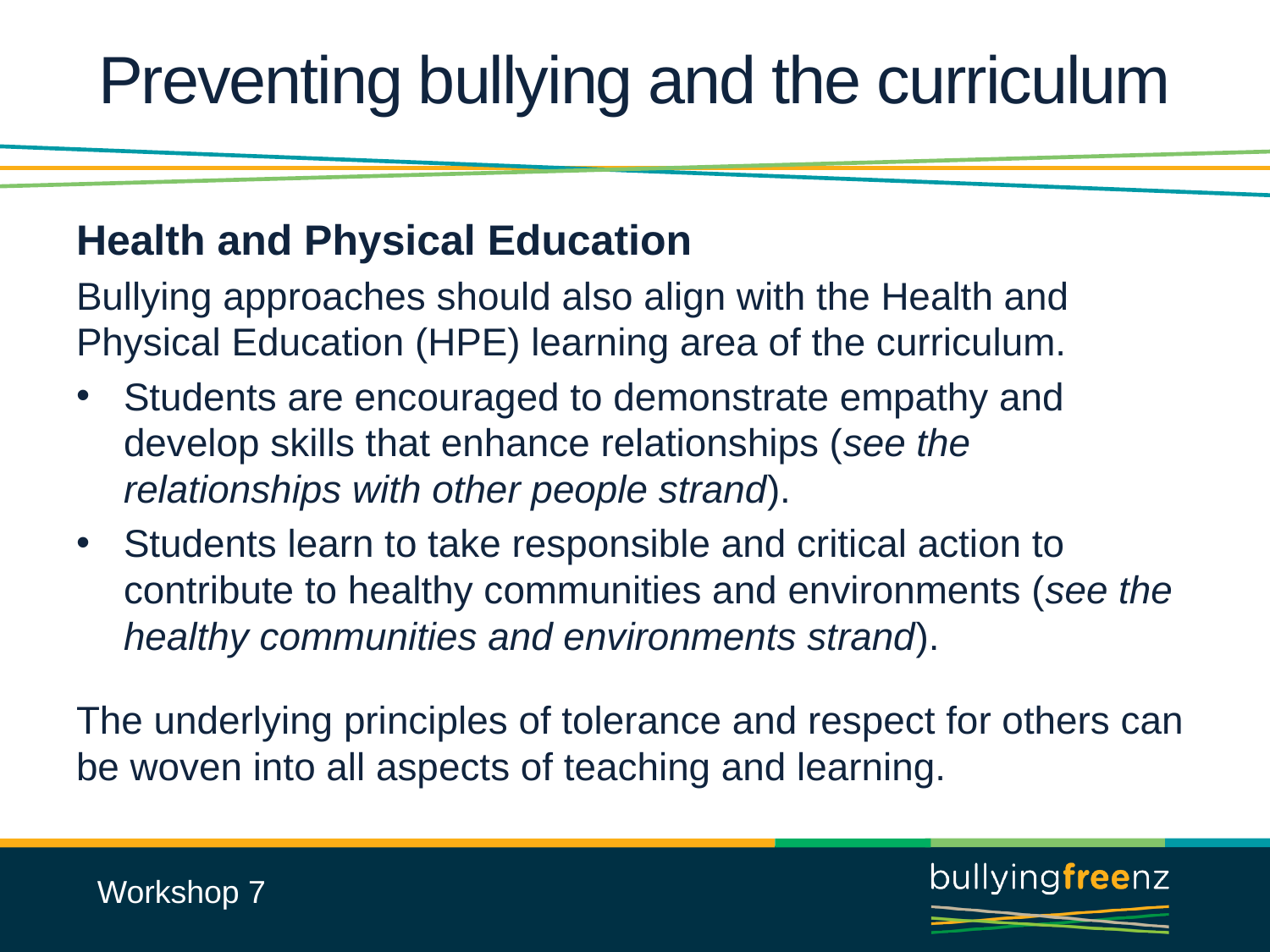

Preventing bullying and the curriculum
Health and Physical Education
Bullying approaches should also align with the Health and Physical Education (HPE) learning area of the curriculum.
Students are encouraged to demonstrate empathy and develop skills that enhance relationships (see the relationships with other people strand).
Students learn to take responsible and critical action to contribute to healthy communities and environments (see the healthy communities and environments strand).

The underlying principles of tolerance and respect for others can be woven into all aspects of teaching and learning.
Workshop 7